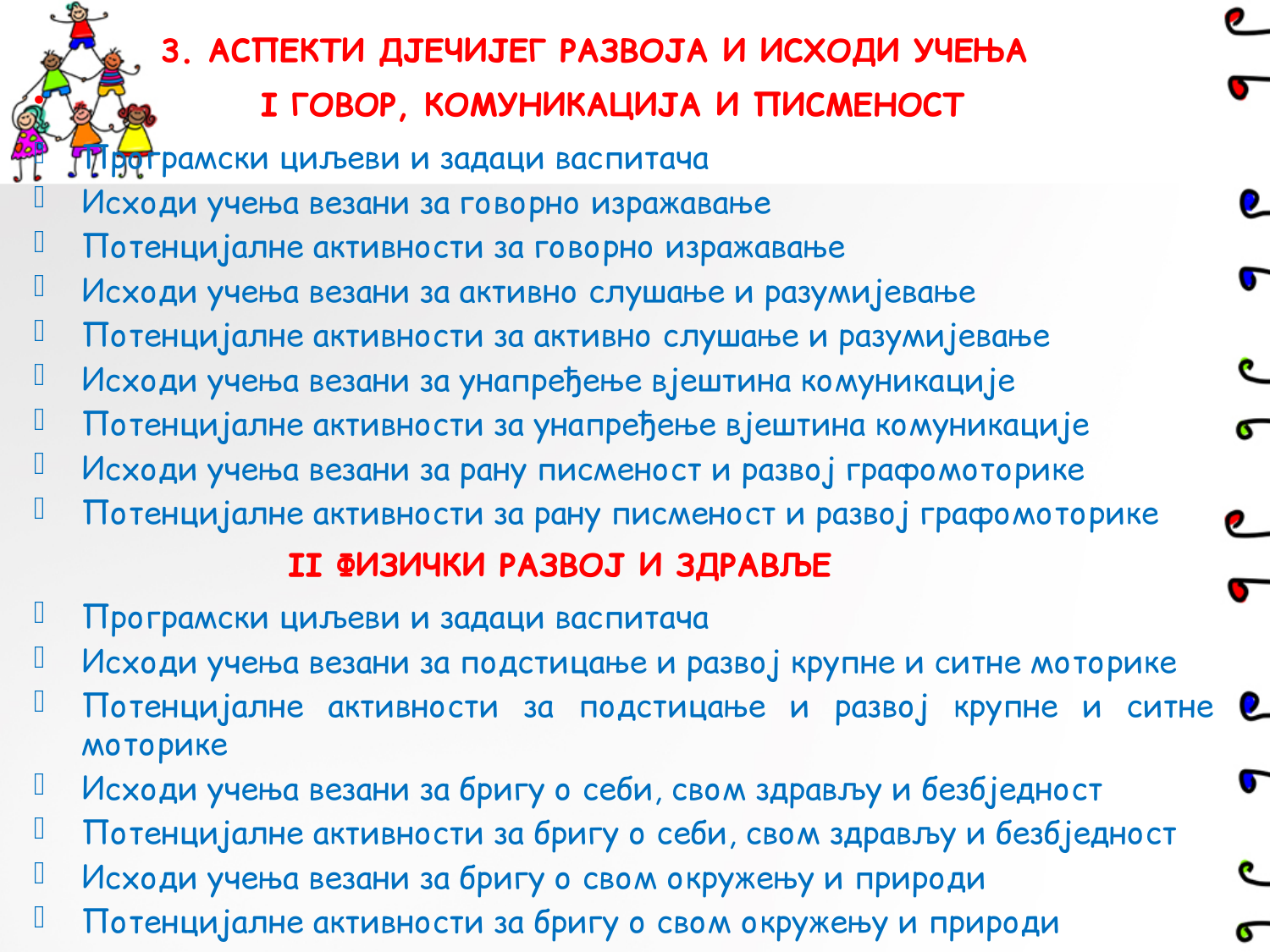

3. АСПЕКТИ ДЈЕЧИЈЕГ РАЗВОЈА И ИСХОДИ УЧЕЊА
             I ГОВОР, КОМУНИКАЦИЈА И ПИСМЕНОСТ
Програмски циљеви и задаци васпитача
Исходи учења везани за говорно изражавање
Потенцијалне активности за говорно изражавање
Исходи учења везани за активно слушање и разумијевање
Потенцијалне активности за активно слушање и разумијевање
Исходи учења везани за унапређење вјештина комуникације
Потенцијалне активности за унапређење вјештина комуникације
Исходи учења везани за рану писменост и развој графомоторике
Потенцијалне активности за рану писменост и развој графомоторике
		II ФИЗИЧКИ РАЗВОЈ И ЗДРАВЉЕ
Програмски циљеви и задаци васпитача
Исходи учења везани за подстицање и развој крупне и ситне моторике
Потенцијалне активности за подстицање и развој крупне и ситне моторике
Исходи учења везани за бригу о себи, свом здрављу и безбједност
Потенцијалне активности за бригу о себи, свом здрављу и безбједност
Исходи учења везани за бригу о свом окружењу и природи
Потенцијалне активности за бригу о свом окружењу и природи